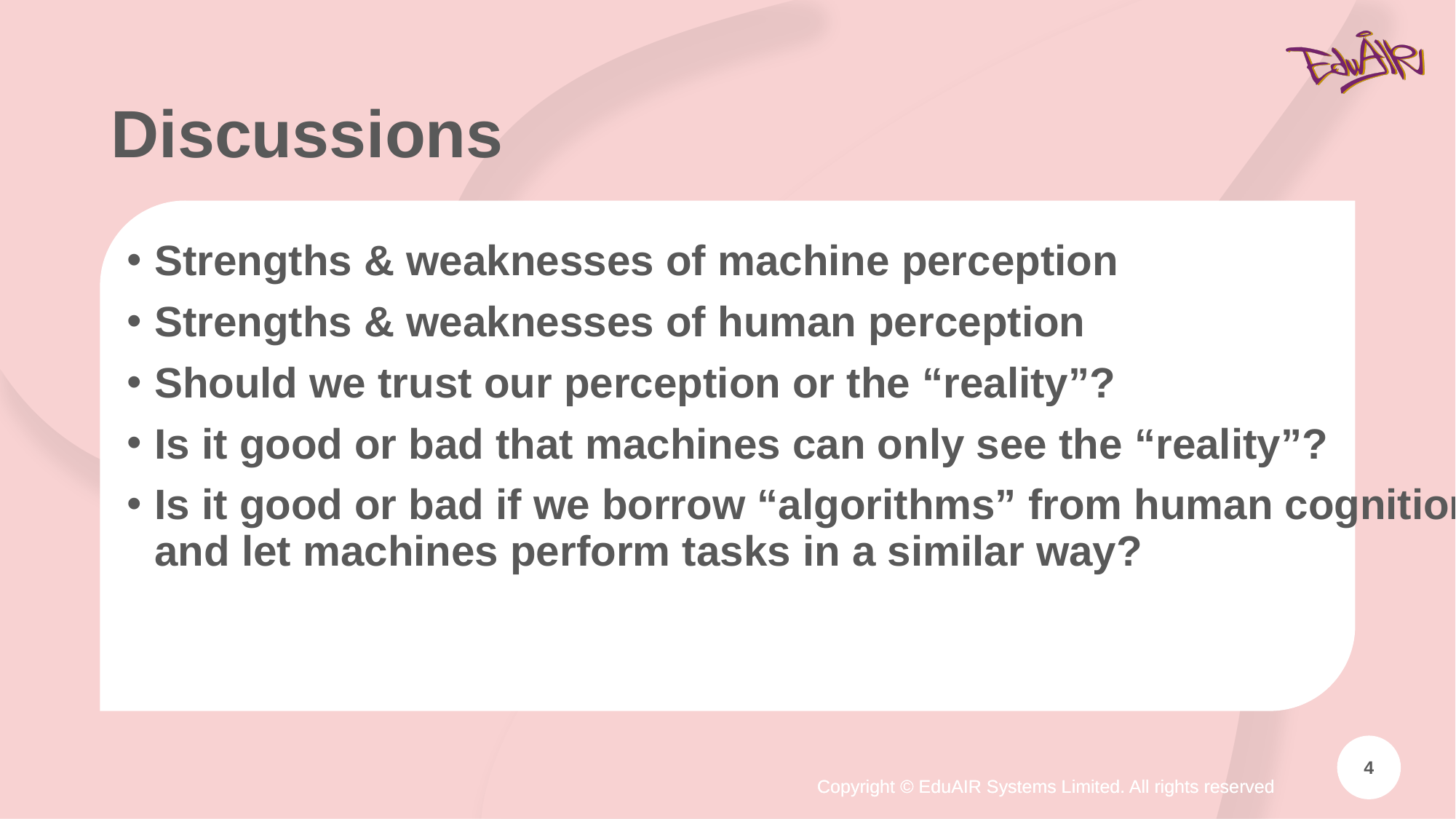

# Discussions
Strengths & weaknesses of machine perception
Strengths & weaknesses of human perception
Should we trust our perception or the “reality”?
Is it good or bad that machines can only see the “reality”?
Is it good or bad if we borrow “algorithms” from human cognition and let machines perform tasks in a similar way?
4